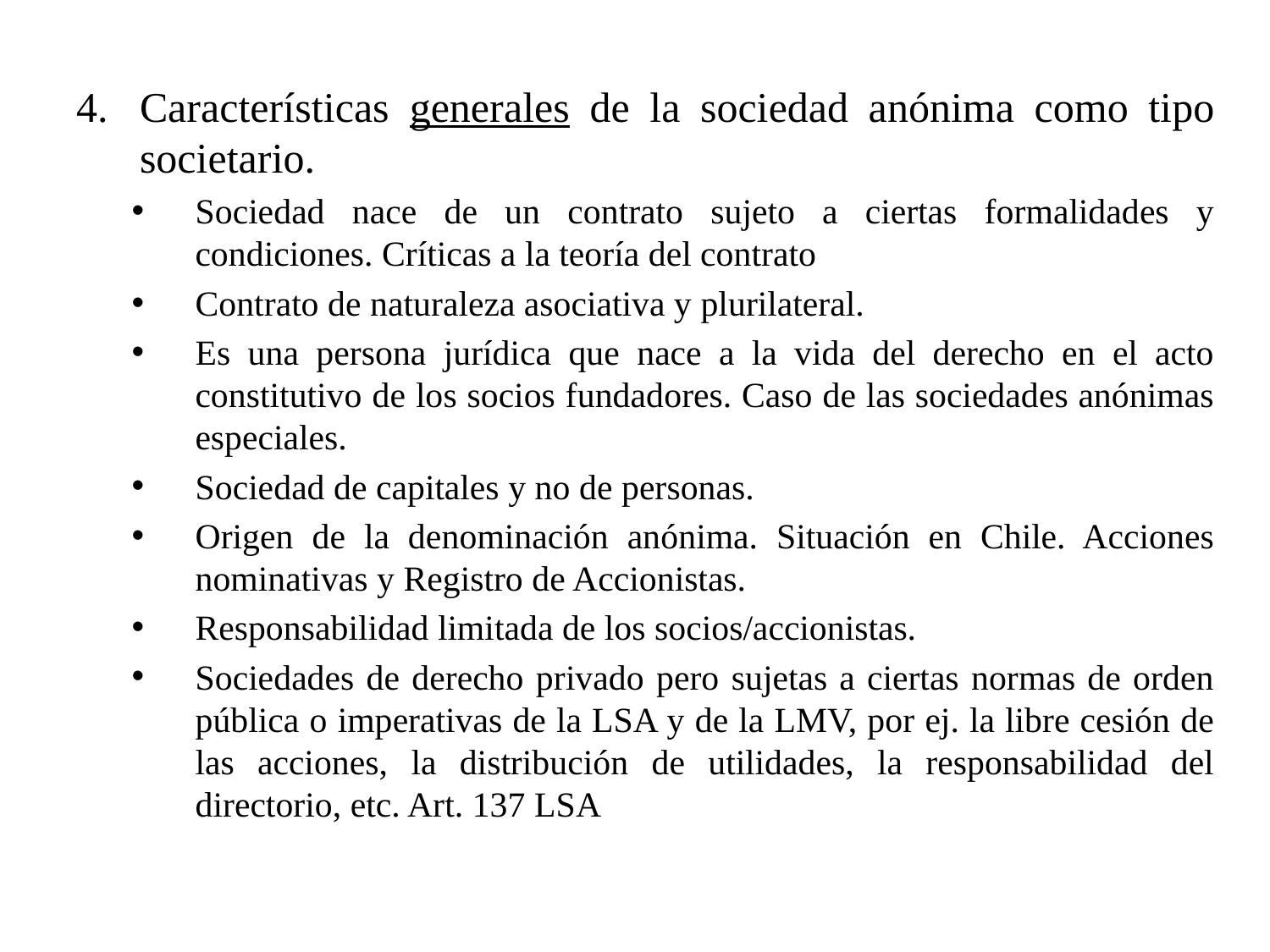

Características generales de la sociedad anónima como tipo societario.
Sociedad nace de un contrato sujeto a ciertas formalidades y condiciones. Críticas a la teoría del contrato
Contrato de naturaleza asociativa y plurilateral.
Es una persona jurídica que nace a la vida del derecho en el acto constitutivo de los socios fundadores. Caso de las sociedades anónimas especiales.
Sociedad de capitales y no de personas.
Origen de la denominación anónima. Situación en Chile. Acciones nominativas y Registro de Accionistas.
Responsabilidad limitada de los socios/accionistas.
Sociedades de derecho privado pero sujetas a ciertas normas de orden pública o imperativas de la LSA y de la LMV, por ej. la libre cesión de las acciones, la distribución de utilidades, la responsabilidad del directorio, etc. Art. 137 LSA